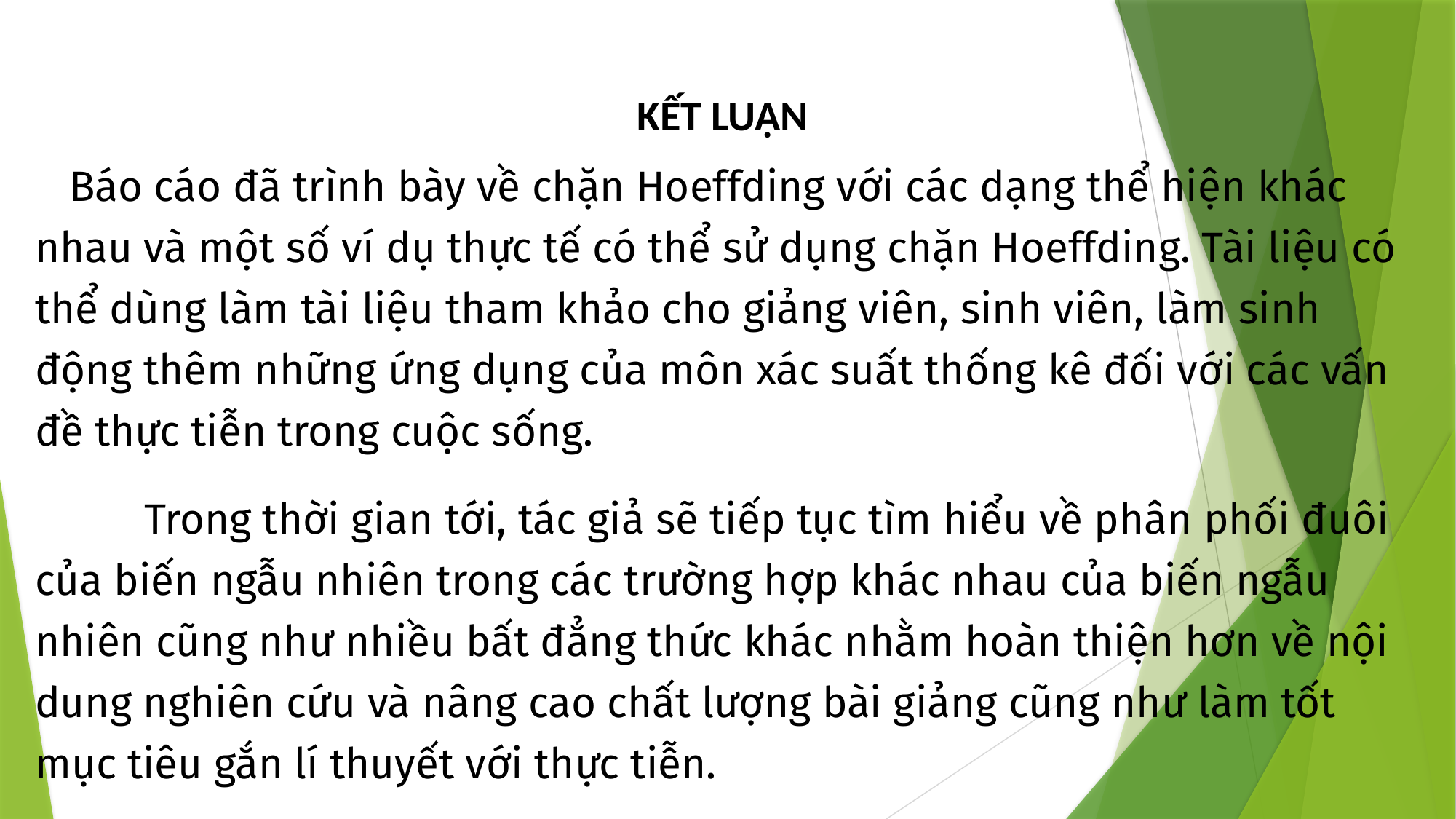

KẾT LUẬN
	Báo cáo đã trình bày về chặn Hoeffding với các dạng thể hiện khác nhau và một số ví dụ thực tế có thể sử dụng chặn Hoeffding. Tài liệu có thể dùng làm tài liệu tham khảo cho giảng viên, sinh viên, làm sinh động thêm những ứng dụng của môn xác suất thống kê đối với các vấn đề thực tiễn trong cuộc sống.
	Trong thời gian tới, tác giả sẽ tiếp tục tìm hiểu về phân phối đuôi của biến ngẫu nhiên trong các trường hợp khác nhau của biến ngẫu nhiên cũng như nhiều bất đẳng thức khác nhằm hoàn thiện hơn về nội dung nghiên cứu và nâng cao chất lượng bài giảng cũng như làm tốt mục tiêu gắn lí thuyết với thực tiễn.